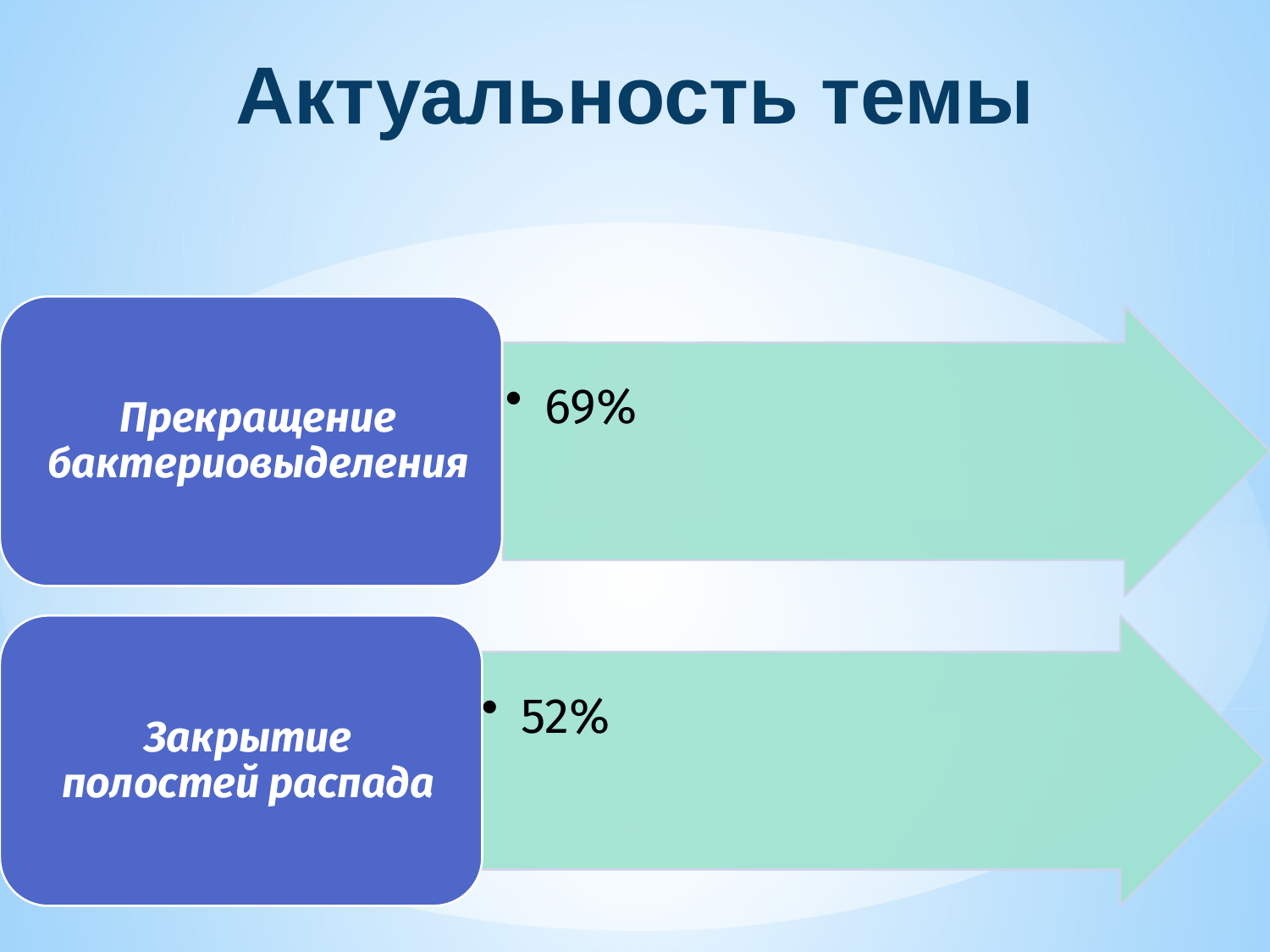

# Актуальность темы
69%
Прекращение бактериовыделения
52%
Закрытие полостей распада